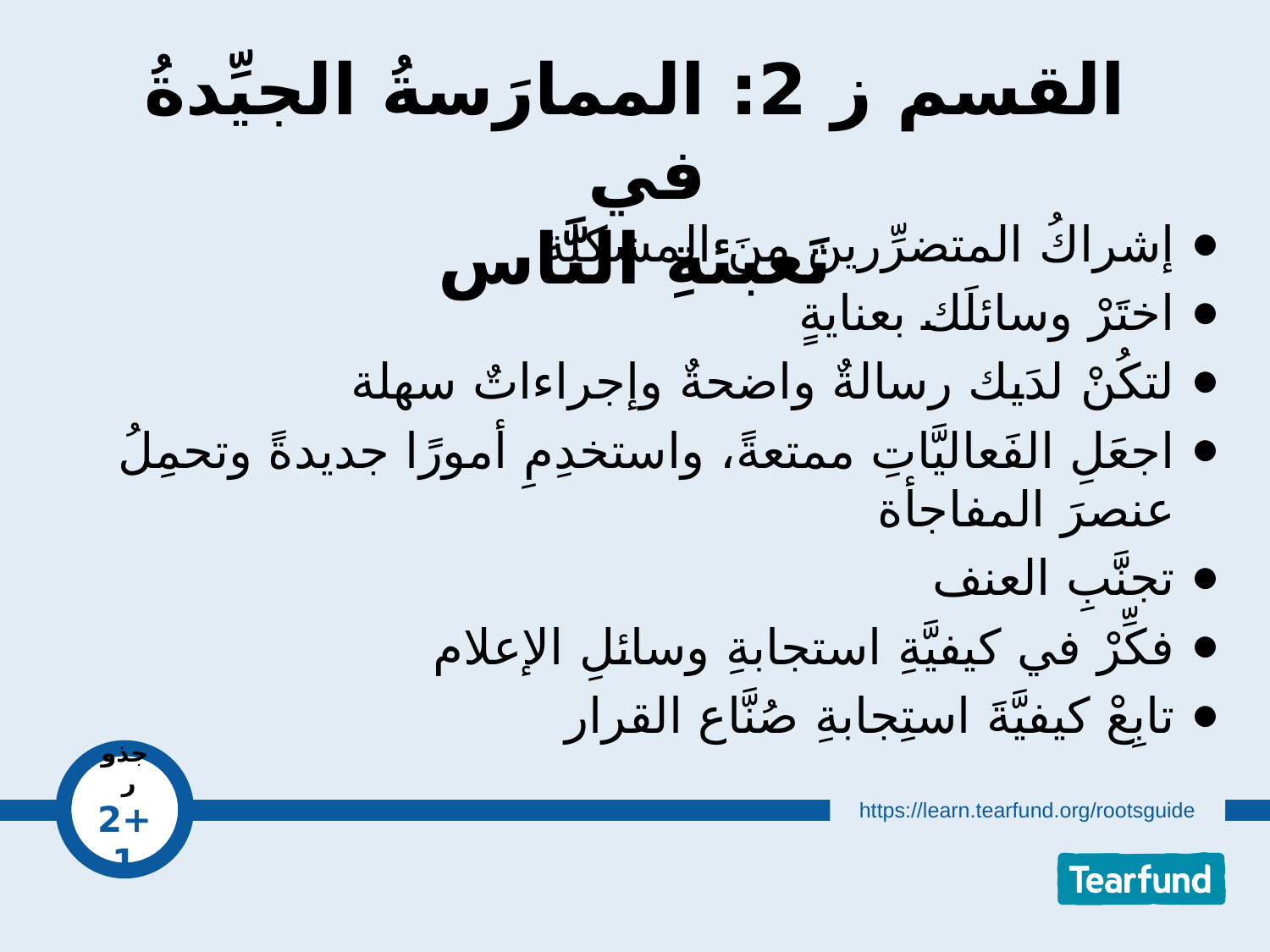

# القسم ز 2: الممارَسةُ الجيِّدةُ في تَعبئةِ النَّاس
إشراكُ المتضرِّرين منَ المشكلة
اختَرْ وسائلَك بعنايةٍ
لتكُنْ لدَيك رسالةٌ واضحةٌ وإجراءاتٌ سهلة
اجعَلِ الفَعاليَّاتِ ممتعةً، واستخدِمِ أمورًا جديدةً وتحمِلُ عنصرَ المفاجأة
تجنَّبِ العنف
فكِّرْ في كيفيَّةِ استجابةِ وسائلِ الإعلام
تابِعْ كيفيَّةَ استِجابةِ صُنَّاع القرار